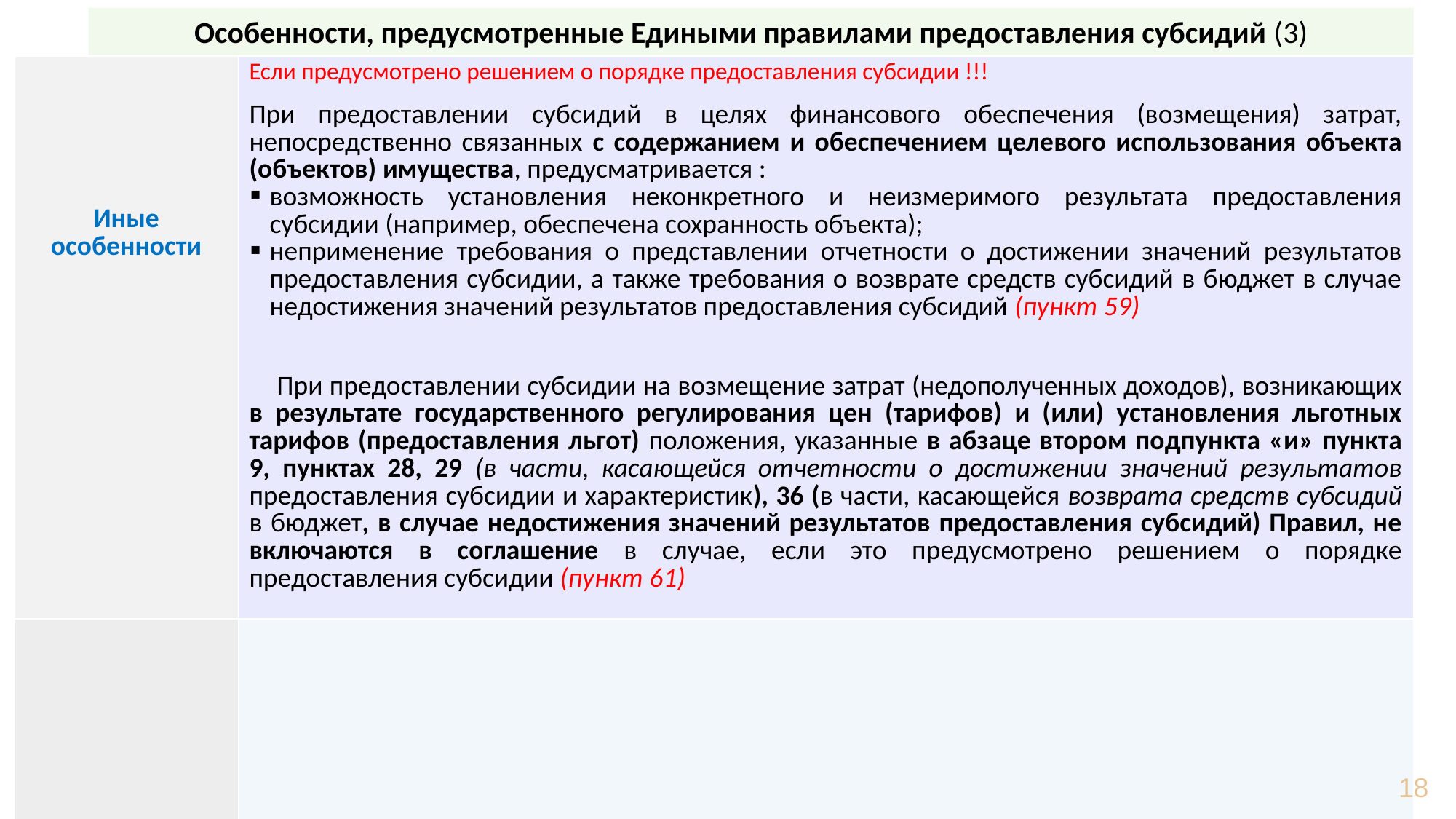

Особенности, предусмотренные Едиными правилами предоставления субсидий (3)
| Иные особенности | Если предусмотрено решением о порядке предоставления субсидии !!! При предоставлении субсидий в целях финансового обеспечения (возмещения) затрат, непосредственно связанных с содержанием и обеспечением целевого использования объекта (объектов) имущества, предусматривается : возможность установления неконкретного и неизмеримого результата предоставления субсидии (например, обеспечена сохранность объекта); неприменение требования о представлении отчетности о достижении значений результатов предоставления субсидии, а также требования о возврате средств субсидий в бюджет в случае недостижения значений результатов предоставления субсидий (пункт 59) При предоставлении субсидии на возмещение затрат (недополученных доходов), возникающих в результате государственного регулирования цен (тарифов) и (или) установления льготных тарифов (предоставления льгот) положения, указанные в абзаце втором подпункта «и» пункта 9, пунктах 28, 29 (в части, касающейся отчетности о достижении значений результатов предоставления субсидии и характеристик), 36 (в части, касающейся возврата средств субсидий в бюджет, в случае недостижения значений результатов предоставления субсидий) Правил, не включаются в соглашение в случае, если это предусмотрено решением о порядке предоставления субсидии (пункт 61) |
| --- | --- |
|  |  |
|  |  |
18